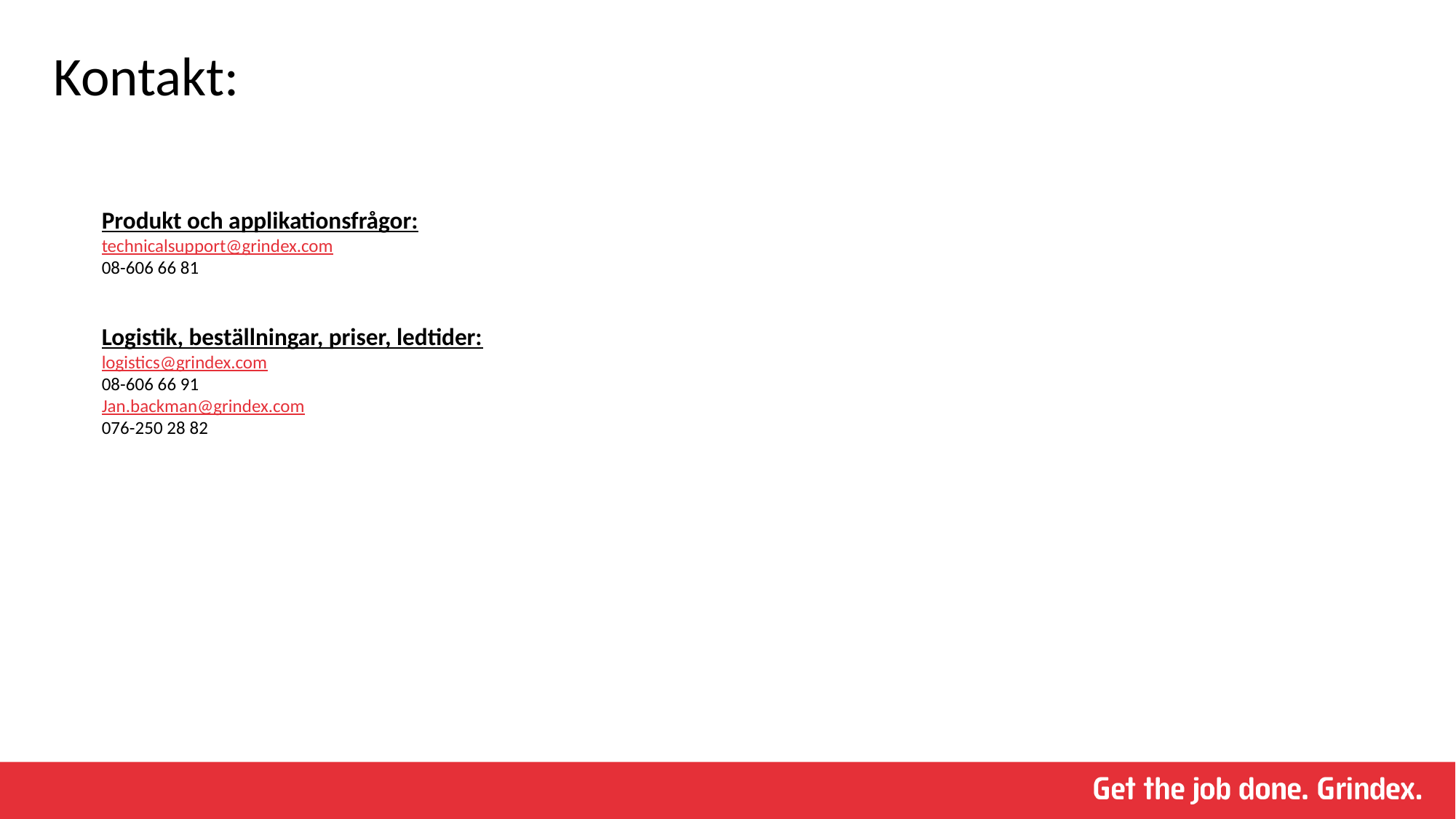

# Kontakt:
Produkt och applikationsfrågor:
technicalsupport@grindex.com
08-606 66 81

Logistik, beställningar, priser, ledtider:
logistics@grindex.com
08-606 66 91
Jan.backman@grindex.com
076-250 28 82